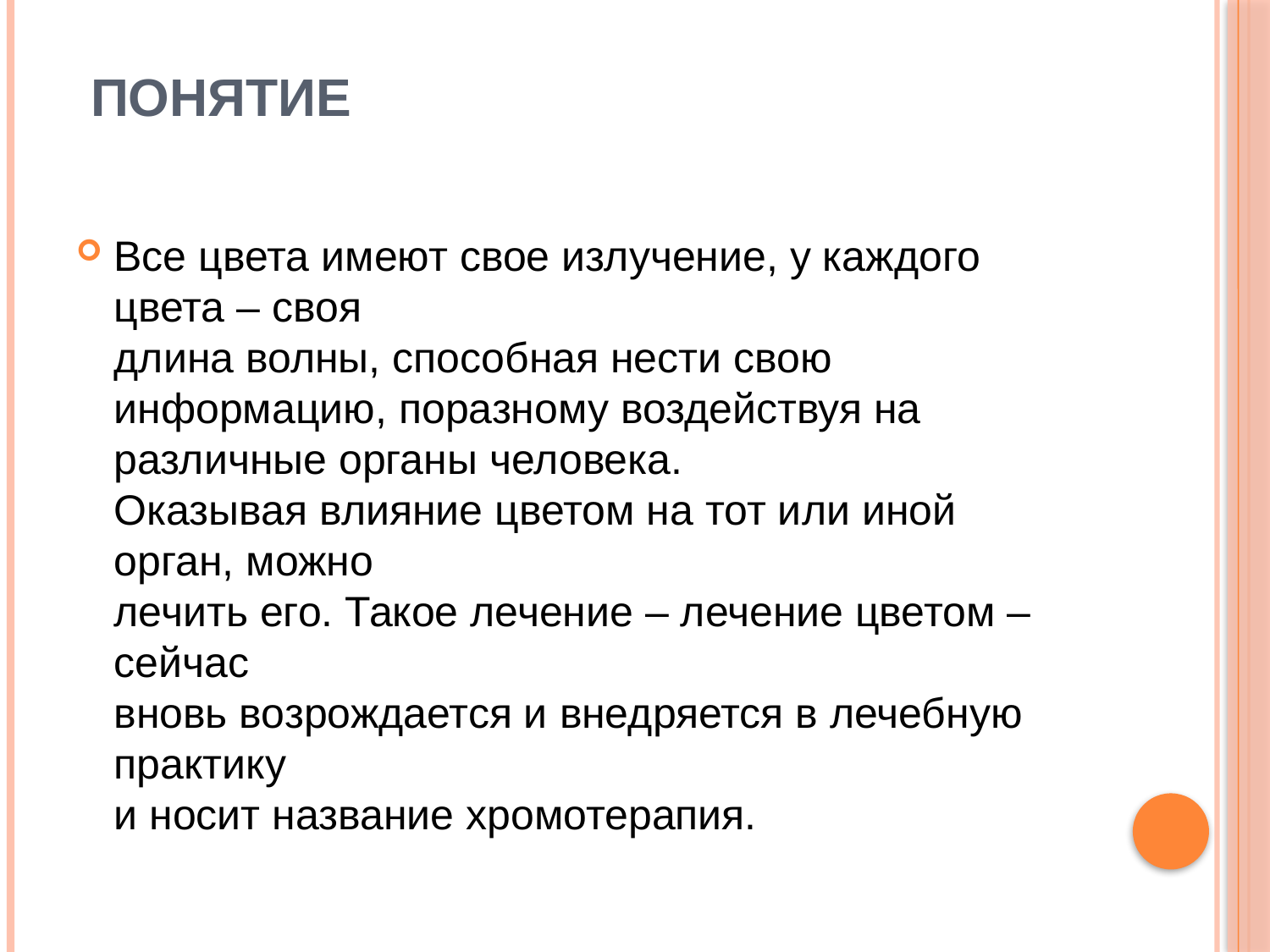

# ПОНЯТИЕ
Все цвета имеют свое излучение, у каждого цвета – своя
длина волны, способная нести свою информацию, поразному воздействуя на различные органы человека.
Оказывая влияние цветом на тот или иной орган, можно
лечить его. Такое лечение – лечение цветом – сейчас
вновь возрождается и внедряется в лечебную практику
и носит название хромотерапия.